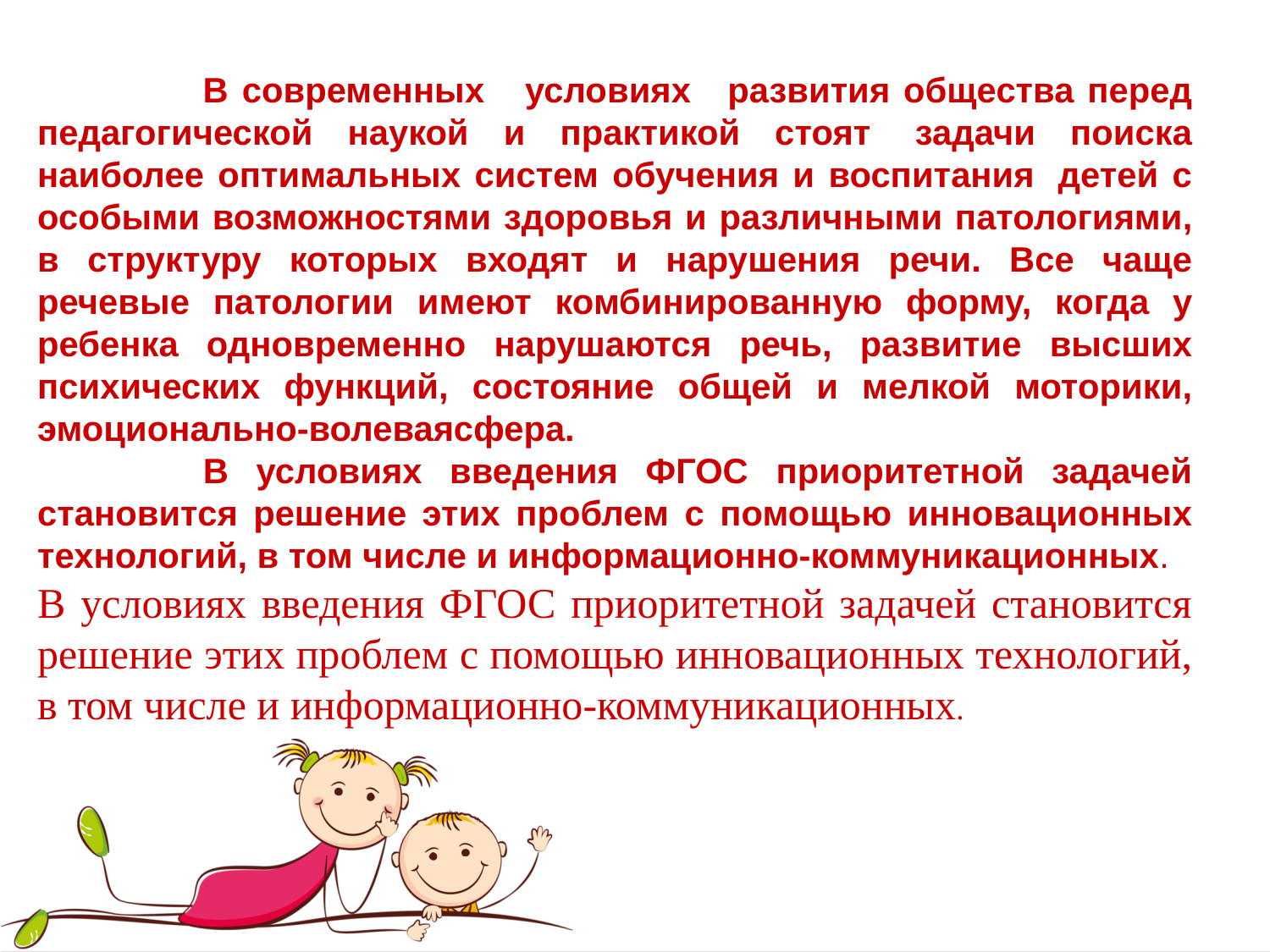

В современных   условиях   развития общества перед педагогической наукой и практикой стоят  задачи поиска наиболее оптимальных систем обучения и воспитания  детей с особыми возможностями здоровья и различными патологиями, в структуру которых входят и нарушения речи. Все чаще речевые патологии имеют комбинированную форму, когда у ребенка одновременно нарушаются речь, развитие высших психических функций, состояние общей и мелкой моторики, эмоционально-волеваясфера. 
      В условиях введения ФГОС приоритетной задачей становится решение этих проблем с помощью инновационных технологий, в том числе и информационно-коммуникационных.
В условиях введения ФГОС приоритетной задачей становится решение этих проблем с помощью инновационных технологий, в том числе и информационно-коммуникационных.